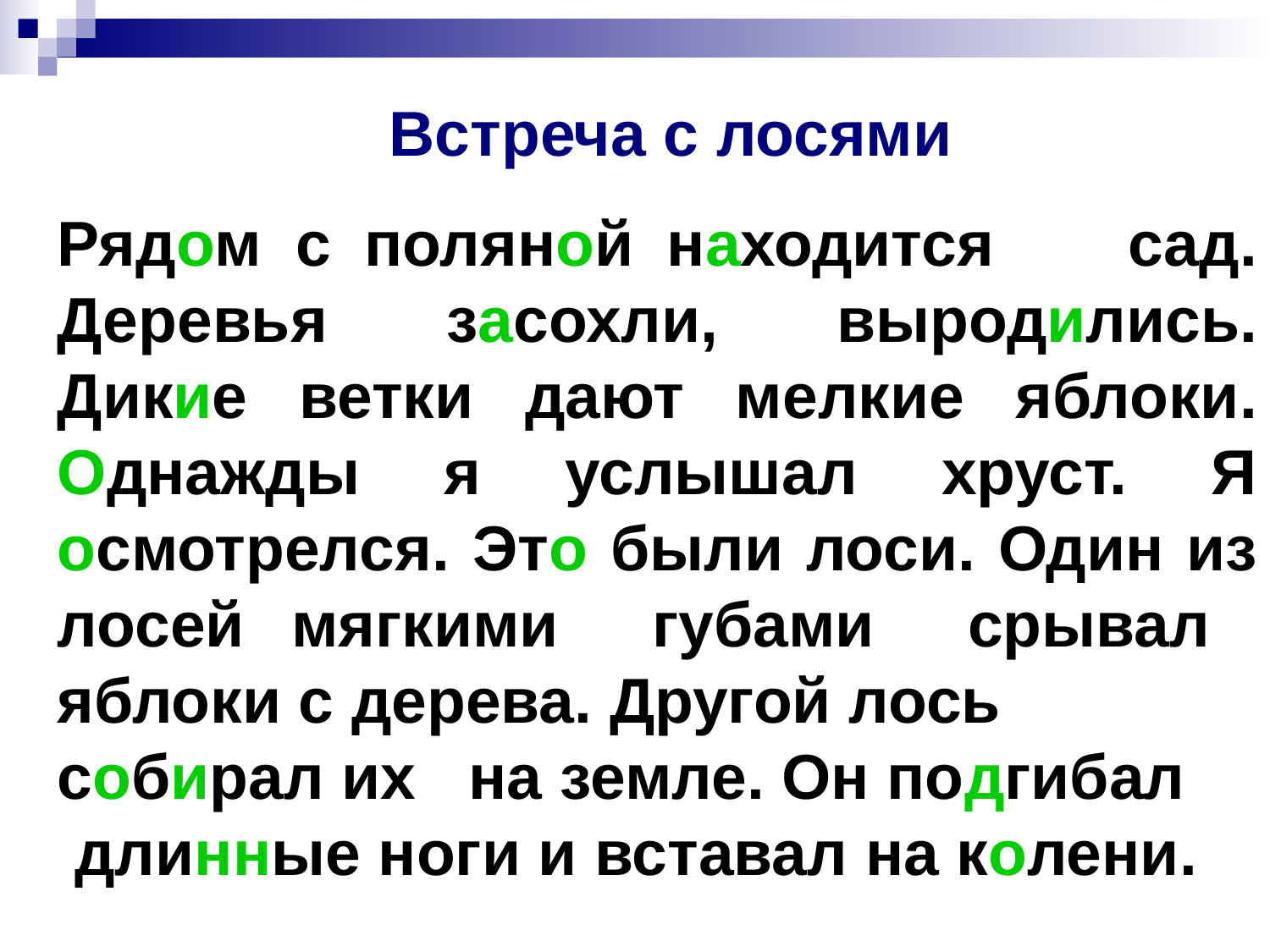

Встреча с лосями
Рядом с поляной находится    сад. Деревья засохли, выродились. Дикие ветки дают мелкие яблоки. Однажды я услышал хруст. Я осмотрелся. Это были лоси. Один из лосей мягкими  губами  срывал  яблоки с дерева. Другой лось
собирал их   на земле. Он подгибал
 длинные ноги и вставал на колени.